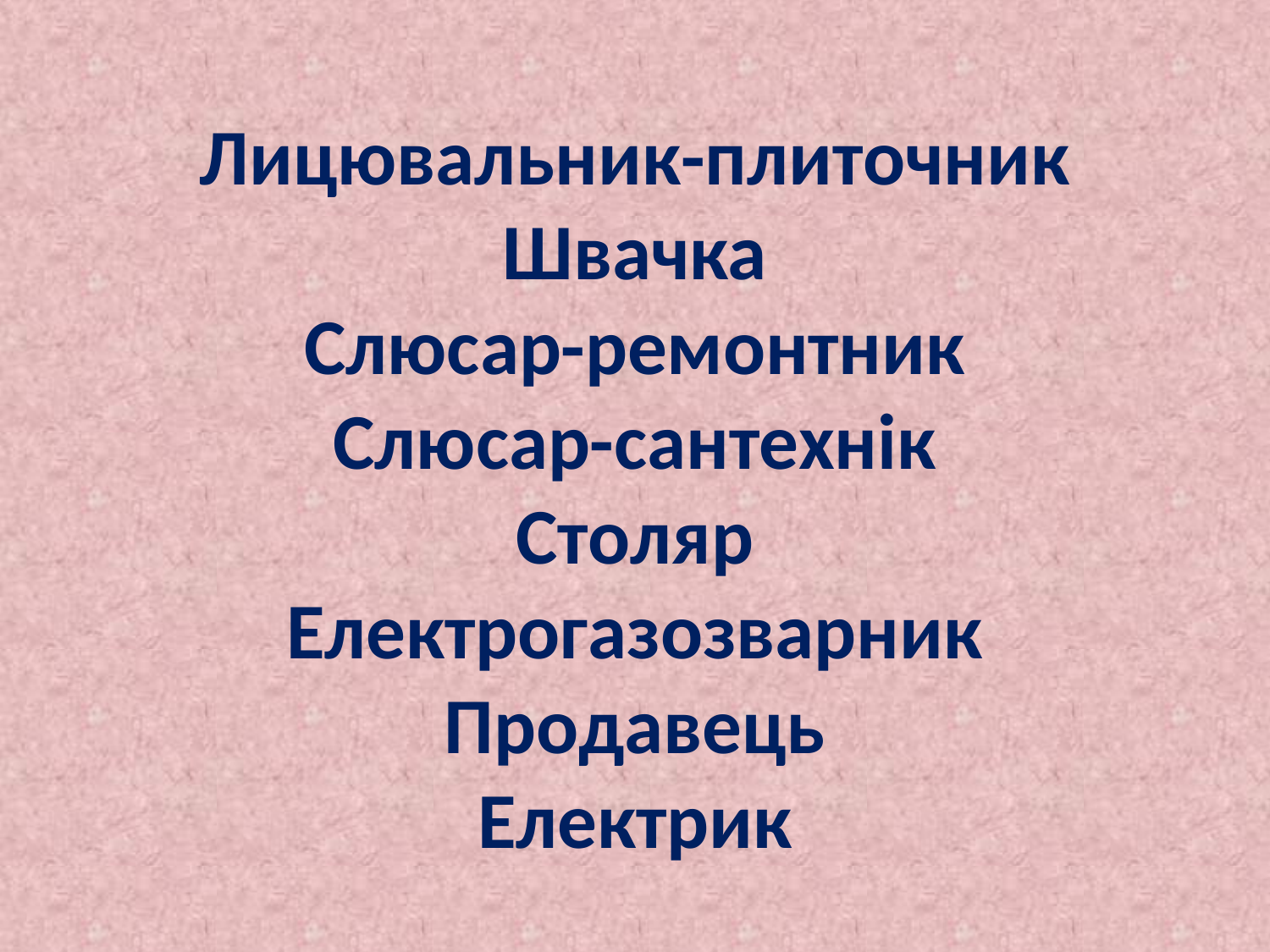

# Лицювальник-плиточник Швачка Слюсар-ремонтник Слюсар-сантехнік Столяр Електрогазозварник Продавець Електрик